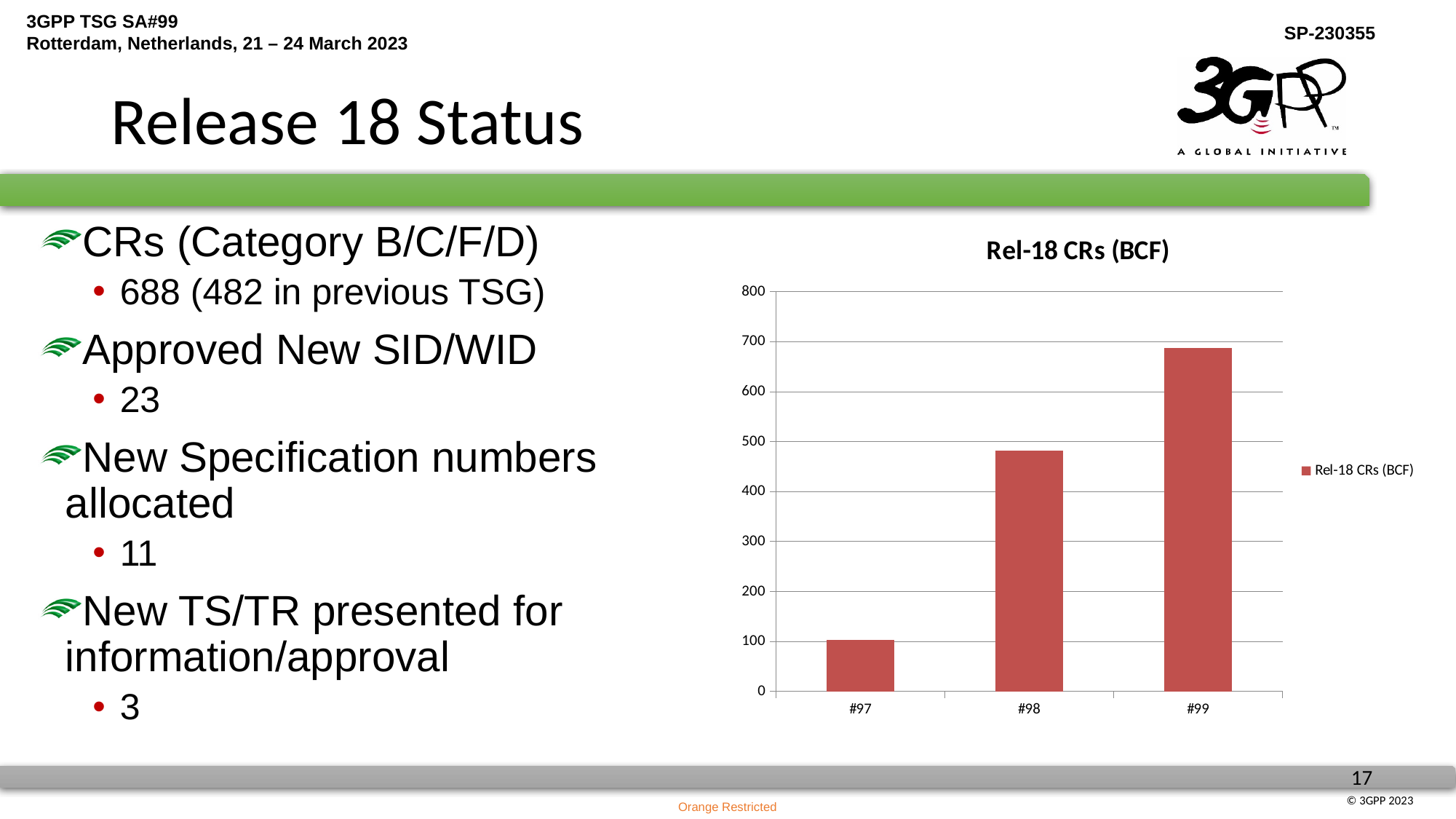

# Release 18 Status

### Chart:

| Category | Rel-18 CRs (BCF) |
|---|---|
| #97 | 103.0 |
| #98 | 482.0 |
| #99 | 688.0 |

CRs (Category B/C/F/D)
688 (482 in previous TSG)
Approved New SID/WID
23
New Specification numbers allocated
11
New TS/TR presented for information/approval
3